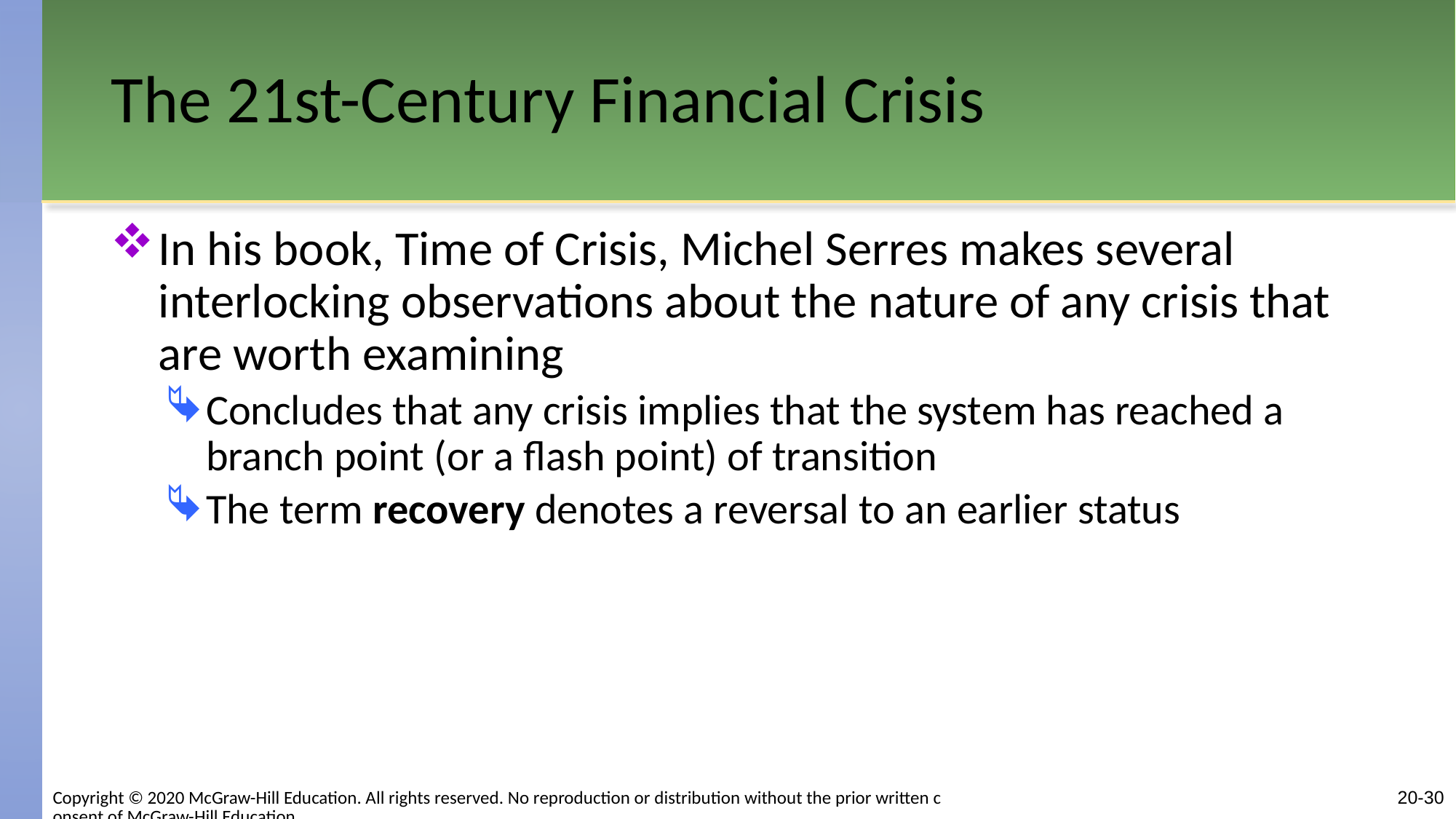

# The 21st-Century Financial Crisis
In his book, Time of Crisis, Michel Serres makes several interlocking observations about the nature of any crisis that are worth examining
Concludes that any crisis implies that the system has reached a branch point (or a flash point) of transition
The term recovery denotes a reversal to an earlier status
20-30
Copyright © 2020 McGraw-Hill Education. All rights reserved. No reproduction or distribution without the prior written consent of McGraw-Hill Education.